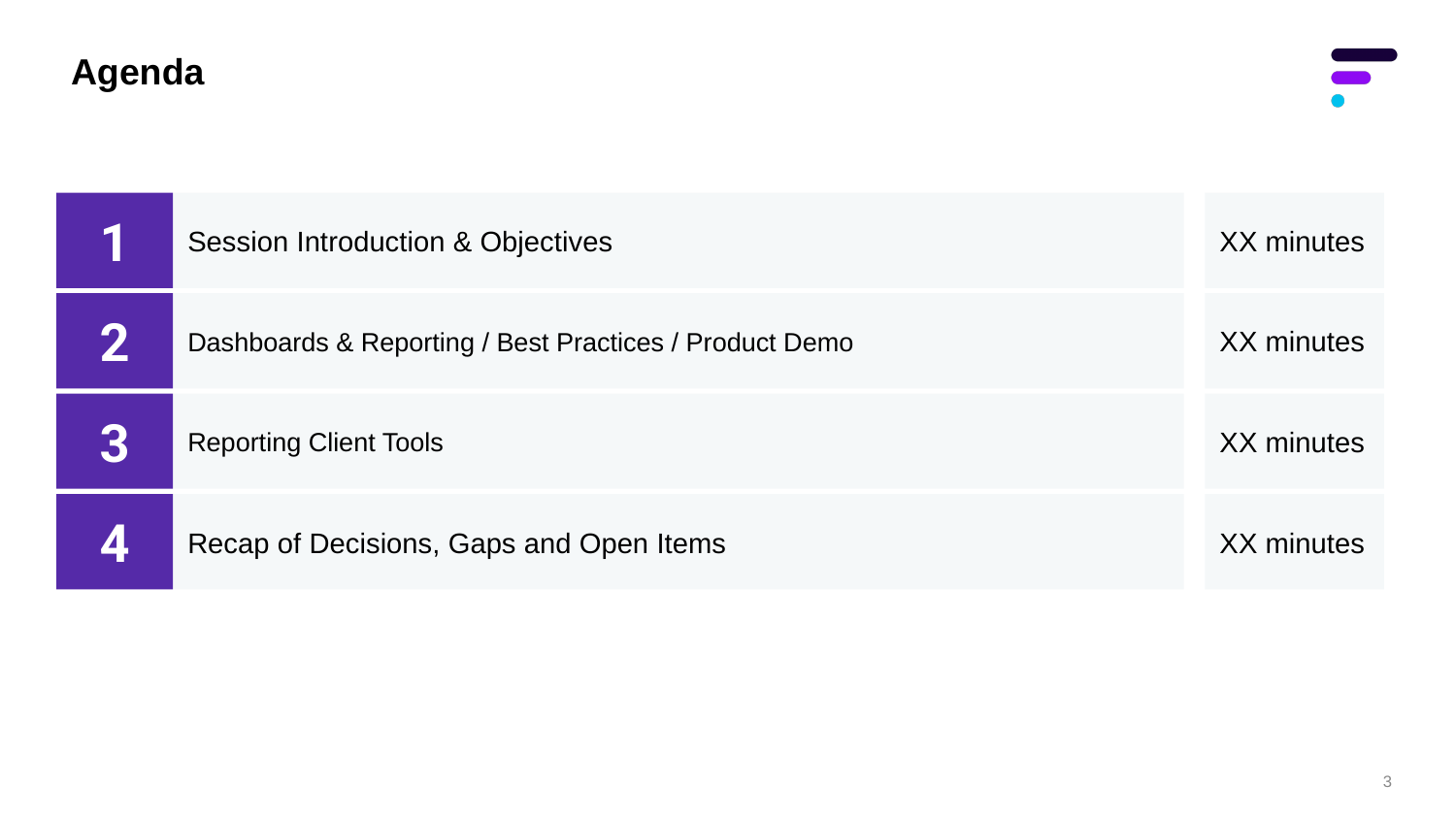

# Agenda

1
XX minutes
Session Introduction & Objectives
2
XX minutes
Dashboards & Reporting / Best Practices / Product Demo
XX minutes
3
Reporting Client Tools
XX minutes
4
Recap of Decisions, Gaps and Open Items